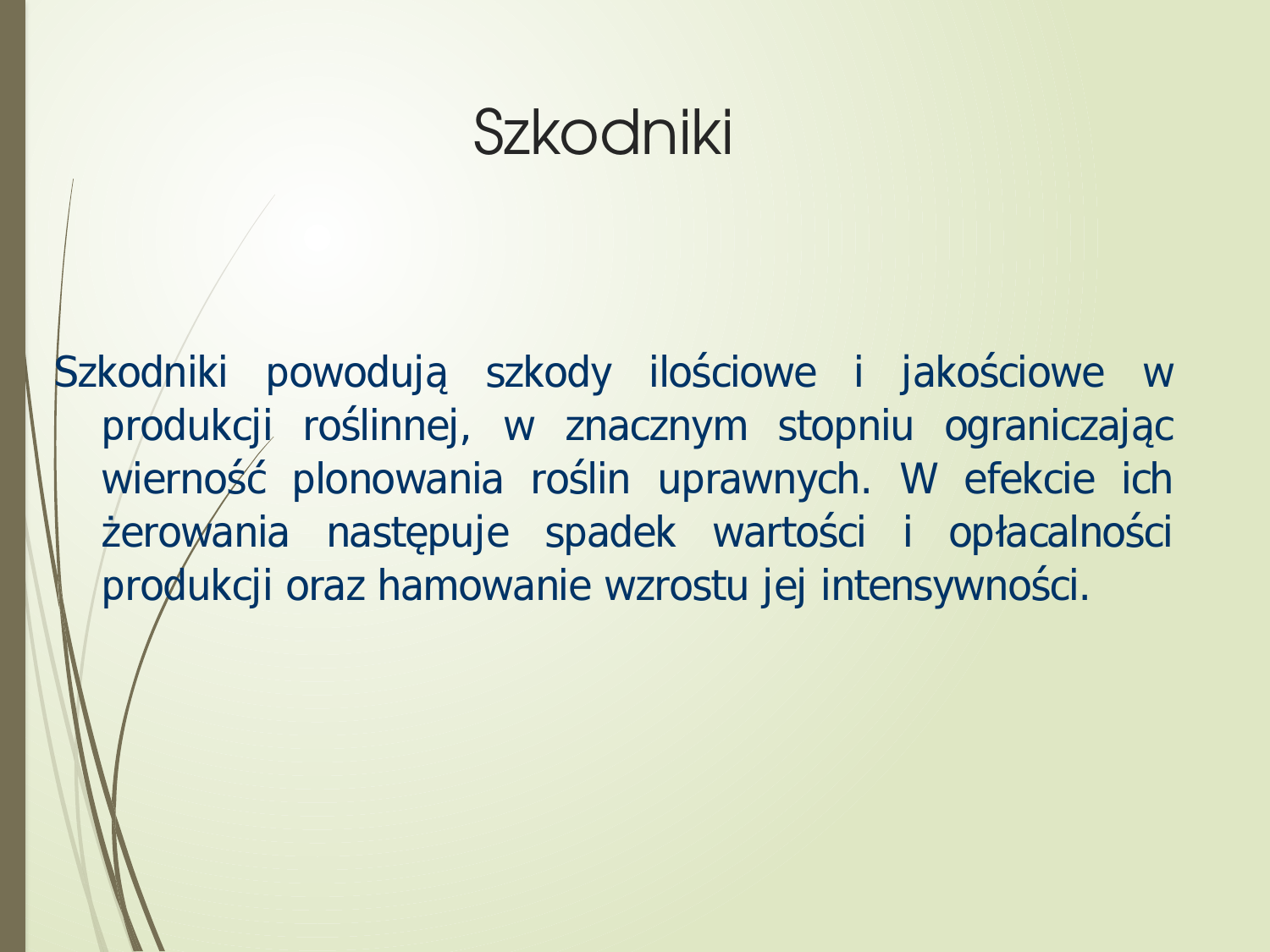

Szkodniki
Szkodniki  powodują  szkody  ilościowe  i  jakościowe  w produkcji  roślinnej,  w  znacznym  stopniu  ograniczając wierność  plonowania  roślin  uprawnych.  W  efekcie  ich żerowania  następuje  spadek  wartości  i  opłacalności produkcji oraz hamowanie wzrostu jej intensywności.